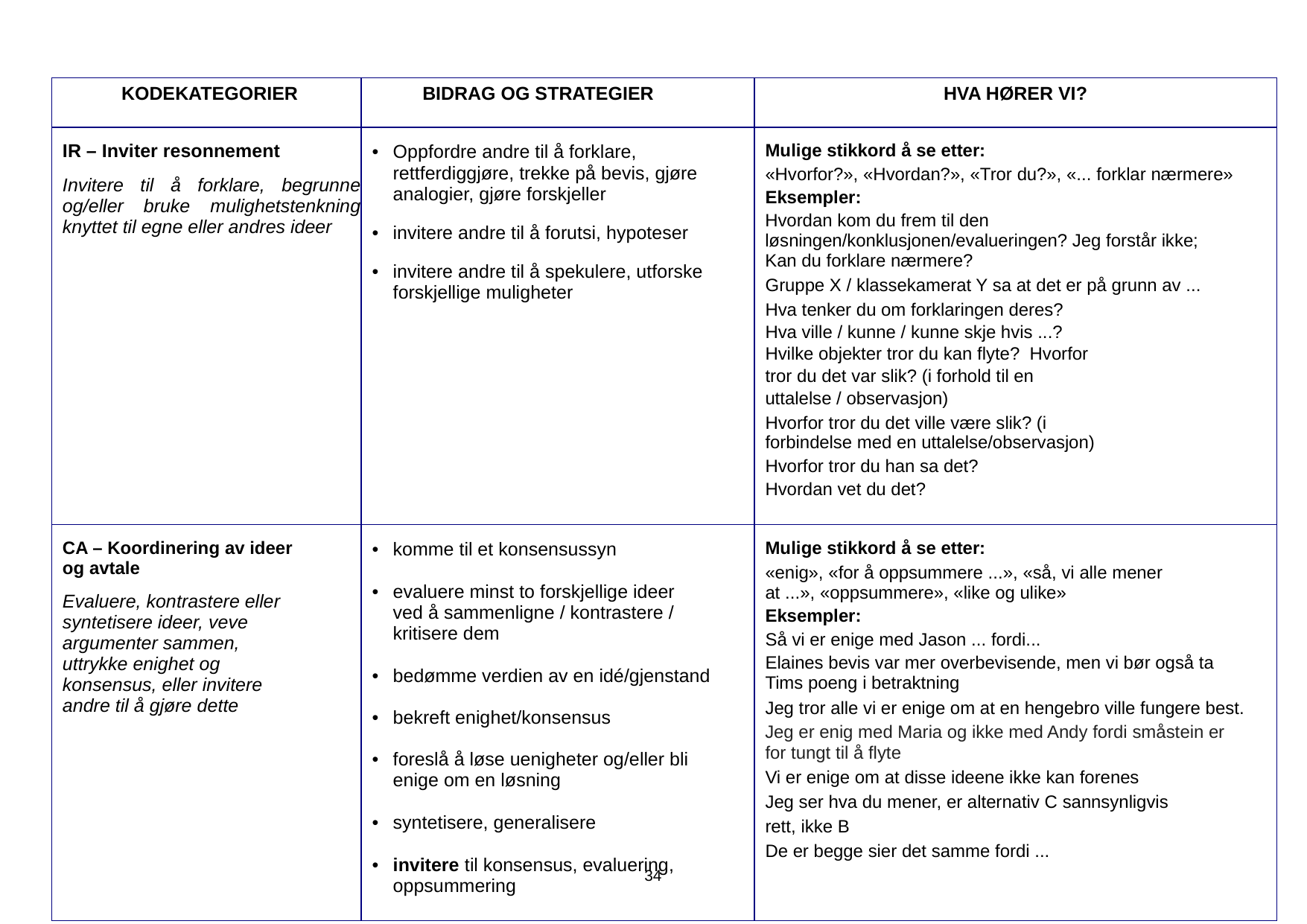

| KODEKATEGORIER | BIDRAG OG STRATEGIER | HVA HØRER VI? |
| --- | --- | --- |
| IR – Inviter resonnement Invitere til å forklare, begrunne og/eller bruke mulighetstenkning knyttet til egne eller andres ideer | Oppfordre andre til å forklare, rettferdiggjøre, trekke på bevis, gjøre analogier, gjøre forskjeller invitere andre til å forutsi, hypoteser invitere andre til å spekulere, utforske forskjellige muligheter | Mulige stikkord å se etter: «Hvorfor?», «Hvordan?», «Tror du?», «... forklar nærmere» Eksempler: Hvordan kom du frem til den løsningen/konklusjonen/evalueringen? Jeg forstår ikke; Kan du forklare nærmere? Gruppe X / klassekamerat Y sa at det er på grunn av ... Hva tenker du om forklaringen deres? Hva ville / kunne / kunne skje hvis ...? Hvilke objekter tror du kan flyte? Hvorfor tror du det var slik? (i forhold til en uttalelse / observasjon) Hvorfor tror du det ville være slik? (i forbindelse med en uttalelse/observasjon) Hvorfor tror du han sa det? Hvordan vet du det? |
| CA – Koordinering av ideer og avtale Evaluere, kontrastere eller syntetisere ideer, veve argumenter sammen, uttrykke enighet og konsensus, eller invitere andre til å gjøre dette | komme til et konsensussyn evaluere minst to forskjellige ideer ved å sammenligne / kontrastere / kritisere dem bedømme verdien av en idé/gjenstand bekreft enighet/konsensus foreslå å løse uenigheter og/eller bli enige om en løsning syntetisere, generalisere invitere til konsensus, evaluering, oppsummering | Mulige stikkord å se etter: «enig», «for å oppsummere ...», «så, vi alle mener at ...», «oppsummere», «like og ulike» Eksempler: Så vi er enige med Jason ... fordi... Elaines bevis var mer overbevisende, men vi bør også ta Tims poeng i betraktning Jeg tror alle vi er enige om at en hengebro ville fungere best. Jeg er enig med Maria og ikke med Andy fordi småstein er for tungt til å flyte Vi er enige om at disse ideene ikke kan forenes Jeg ser hva du mener, er alternativ C sannsynligvis rett, ikke B De er begge sier det samme fordi ... |
34